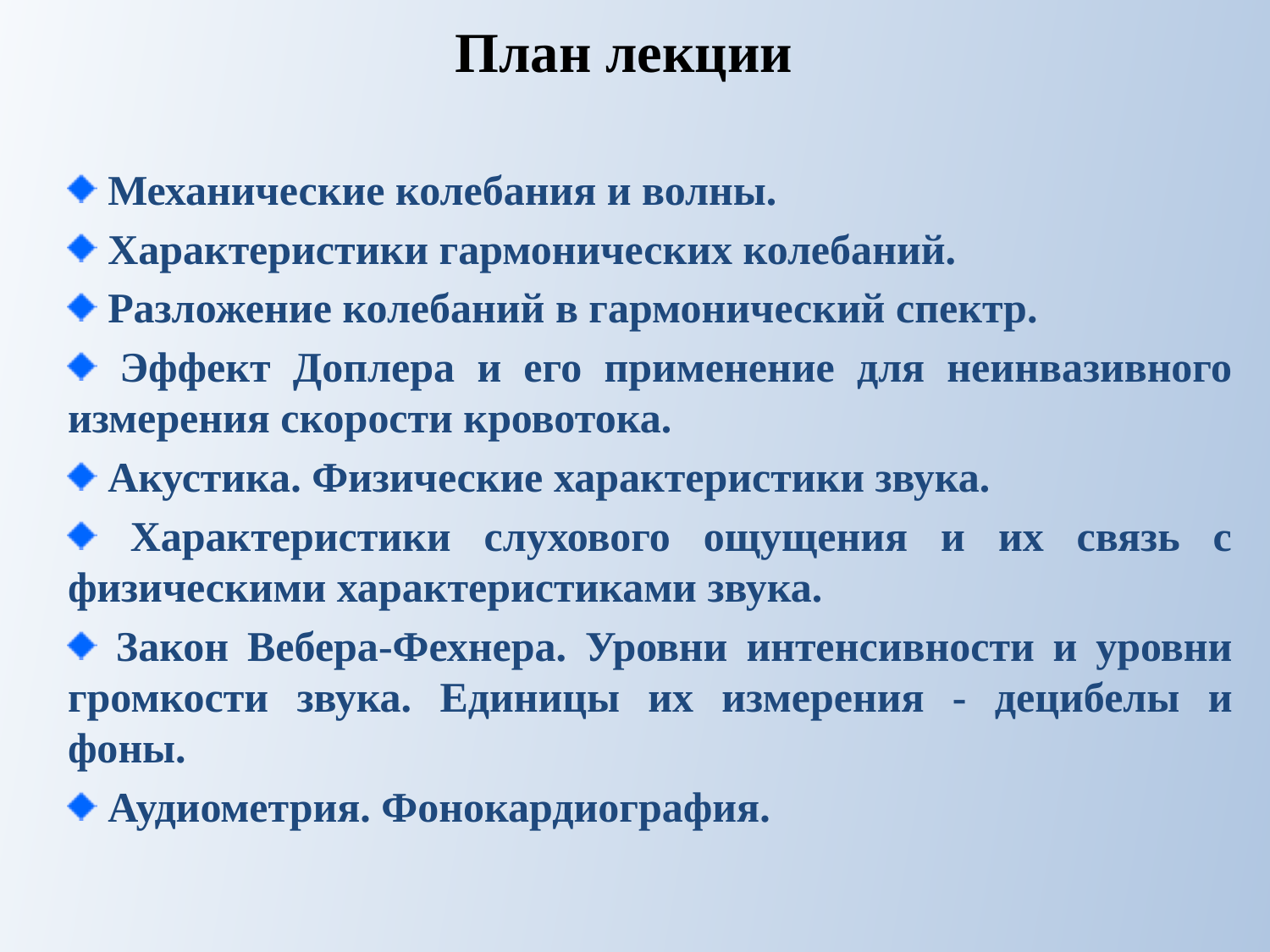

# План лекции
 Механические колебания и волны.
 Характеристики гармонических колебаний.
 Разложение колебаний в гармонический спектр.
 Эффект Доплера и его применение для неинвазивного измерения скорости кровотока.
 Акустика. Физические характеристики звука.
 Характеристики слухового ощущения и их связь с физическими характеристиками звука.
 Закон Вебера-Фехнера. Уровни интенсивности и уровни громкости звука. Единицы их измерения - децибелы и фоны.
 Аудиометрия. Фонокардиография.

 Основные характеристики механические волны.
 Уравнение механической волны, график.
 Энергия механической волны, вектор Умова.
 Резонанс. Гармонический анализ сложных колебаний.
 Акустика. Диаграмма слышимости.
 Эффект Доплера.
 Ультразвук и его свойства.
 Акустические и ультразвуковые методы исследования и воздействия в медицине.